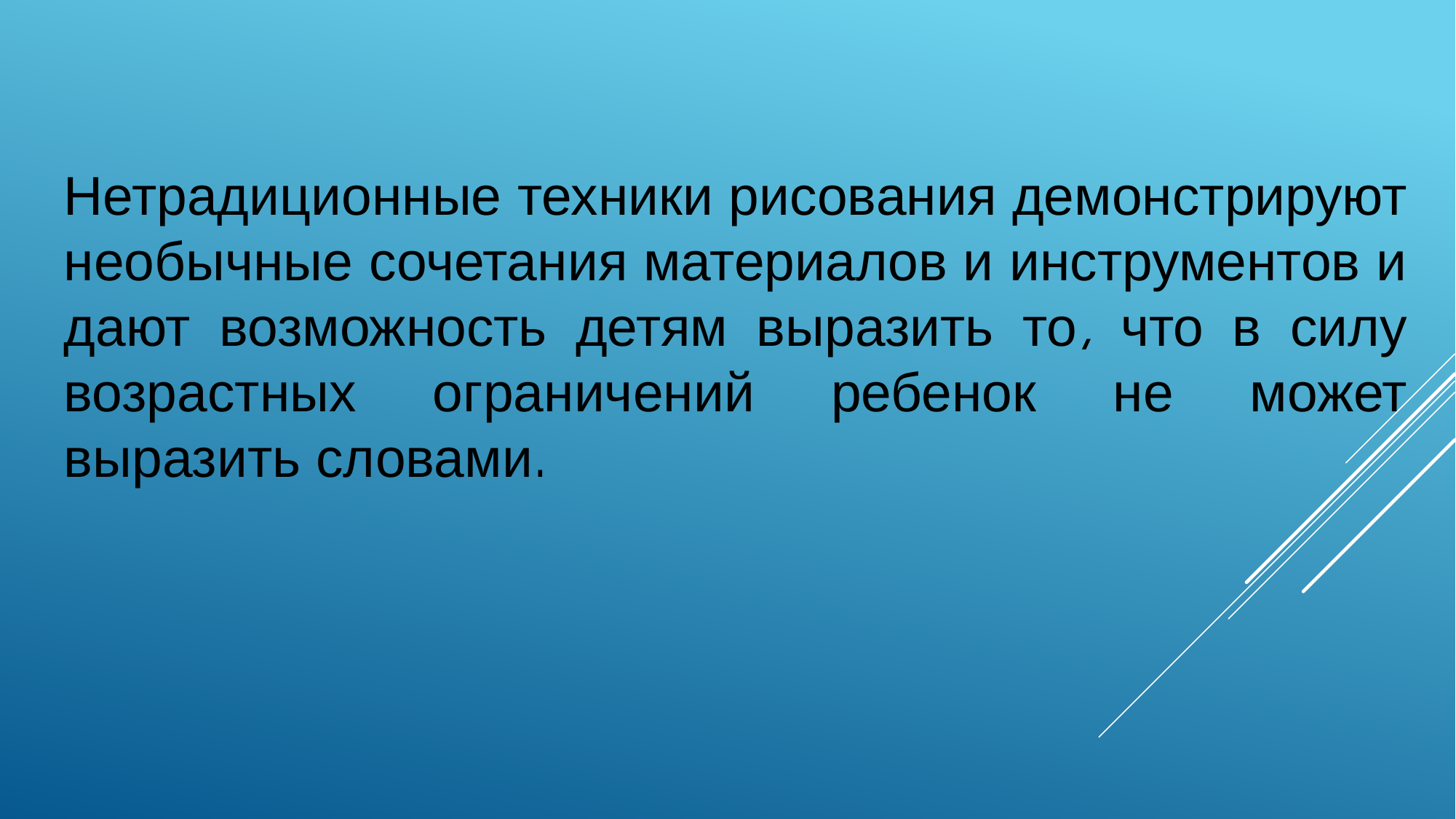

# Нетрадиционные техники рисования демонстрируют необычные сочетания материалов и инструментов и дают возможность детям выразить то, что в силу возрастных ограничений ребенок не может выразить словами.